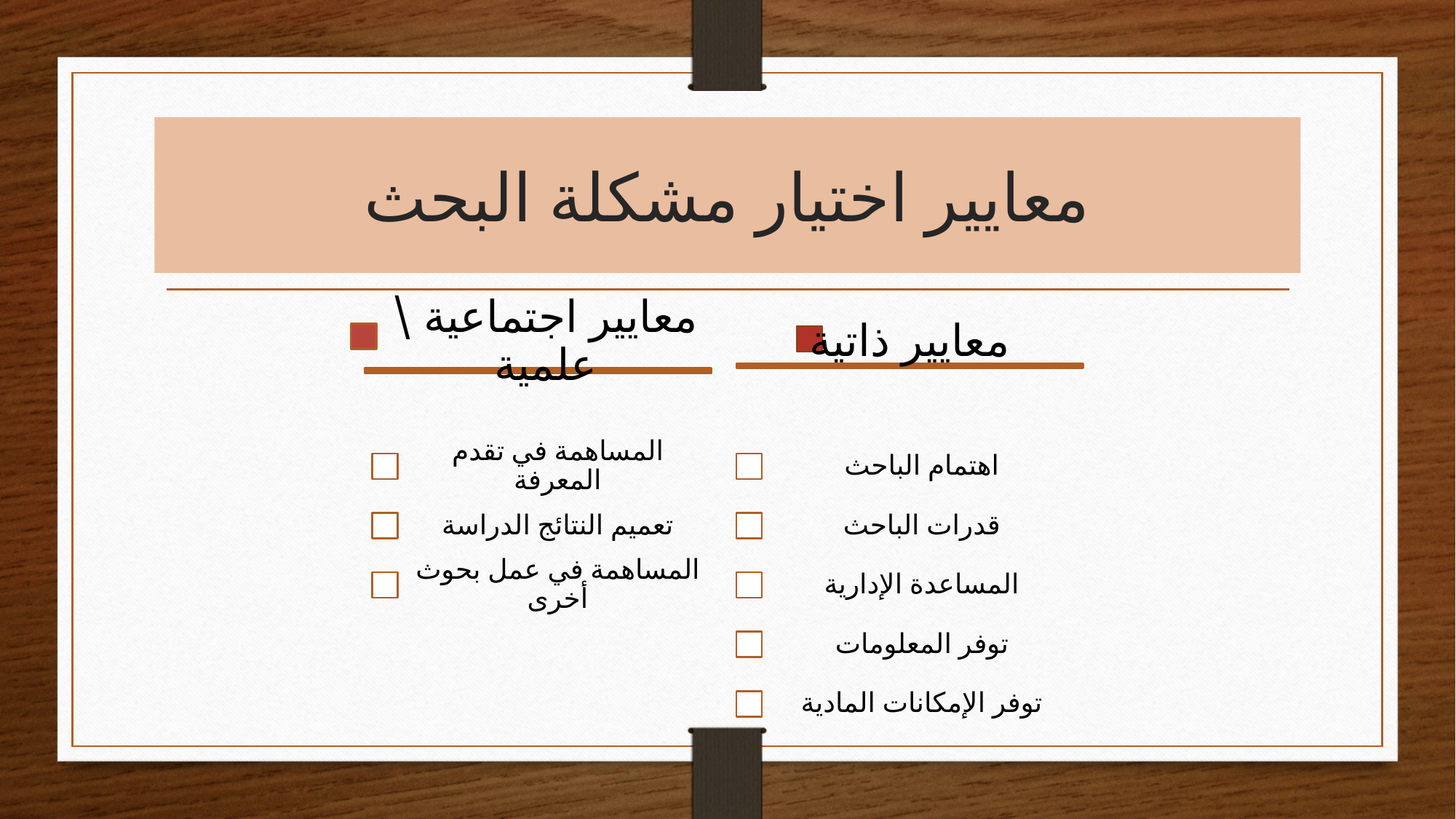

# معايير اختيار مشكلة البحث
معايير اجتماعية \ علمية
المساهمة في تقدم المعرفة
تعميم النتائج الدراسة
المساهمة في عمل بحوث أخرى
معايير ذاتية
اهتمام الباحث
قدرات الباحث
المساعدة الإدارية
توفر المعلومات
توفر الإمكانات المادية